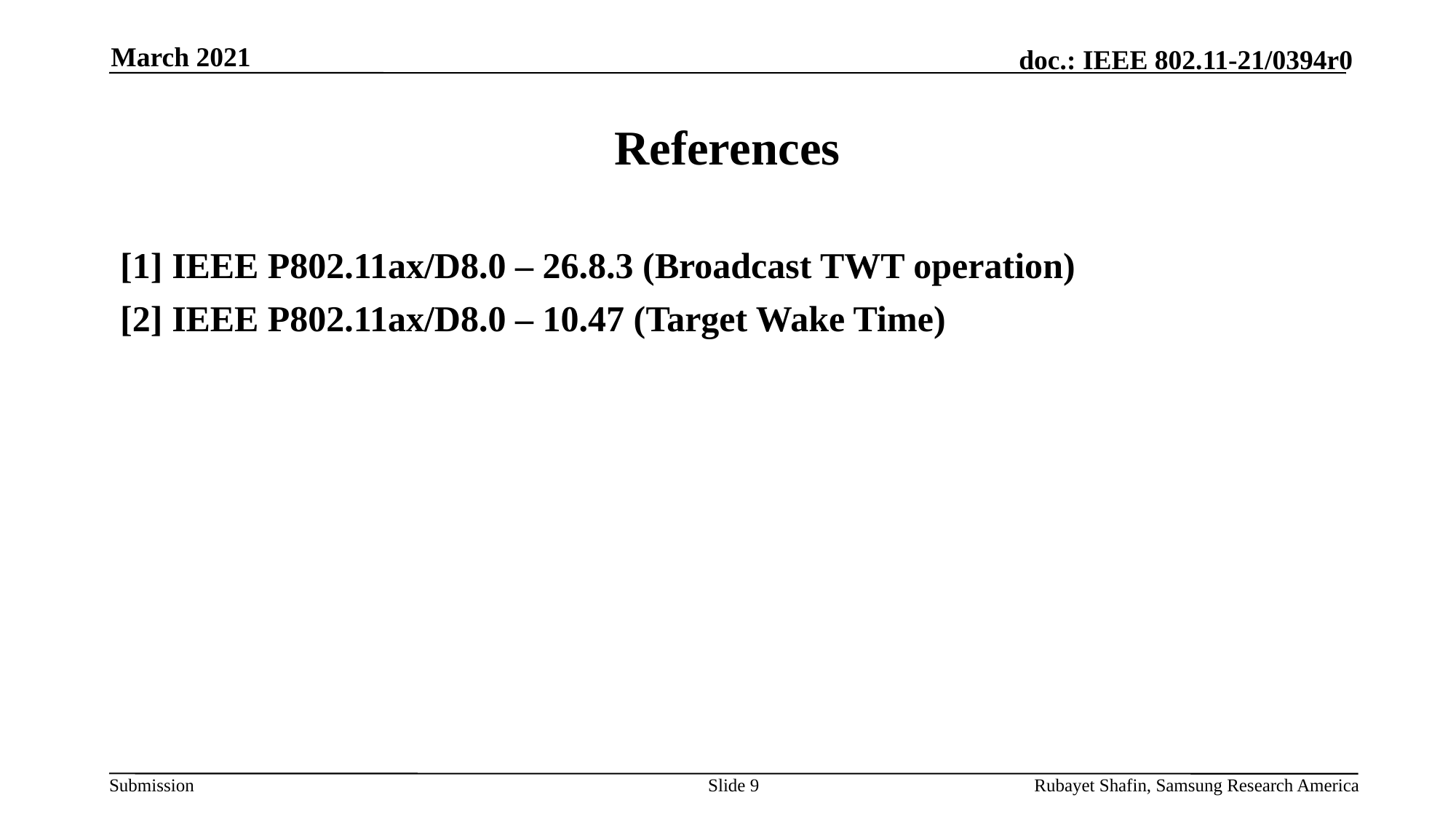

March 2021
# References
[1] IEEE P802.11ax/D8.0 – 26.8.3 (Broadcast TWT operation)
[2] IEEE P802.11ax/D8.0 – 10.47 (Target Wake Time)

Slide 9
Rubayet Shafin, Samsung Research America